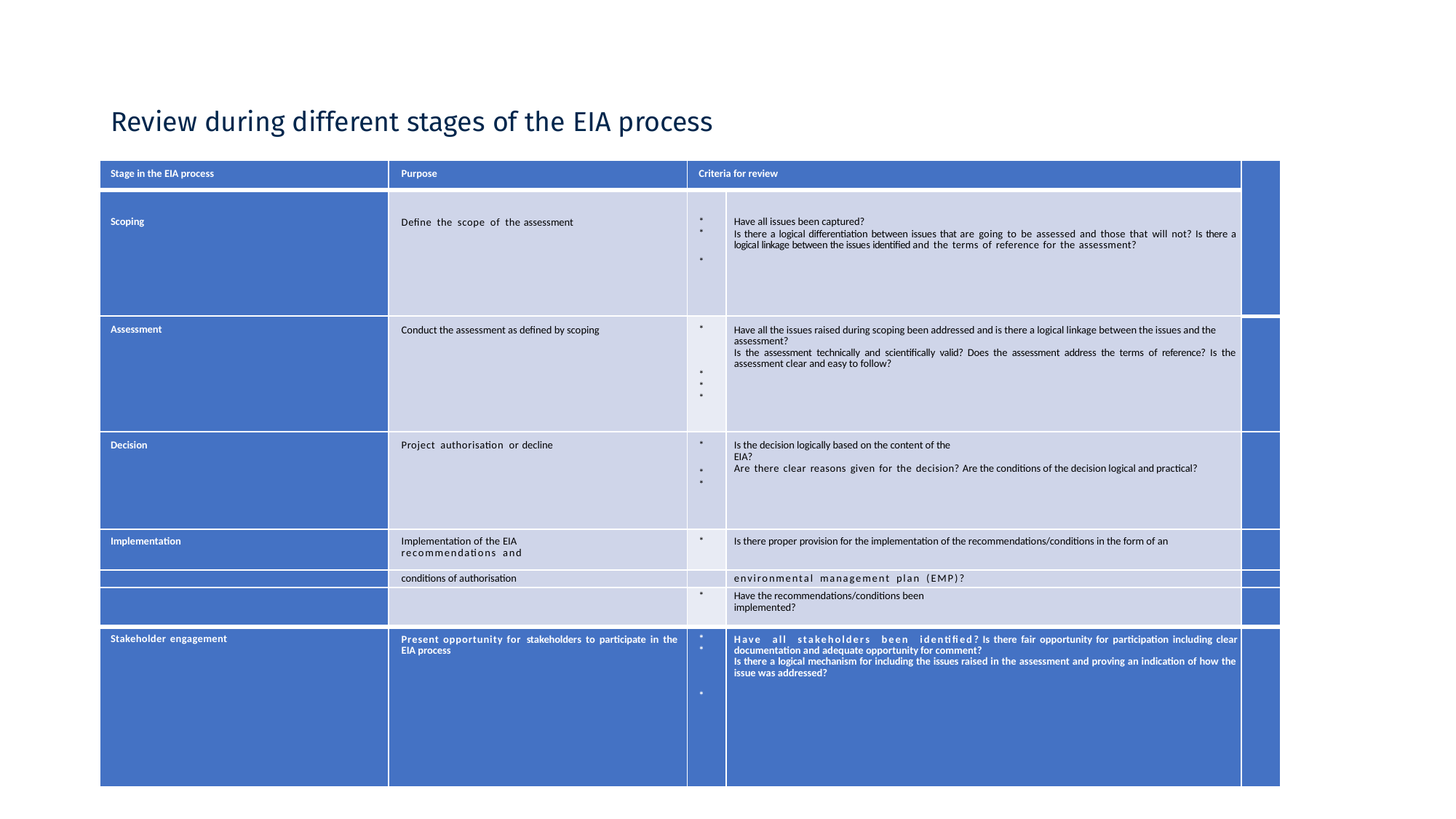

# Review during different stages of the EIA process
| Stage in the EIA process | Purpose | Criteria for review |  |  |
| --- | --- | --- | --- | --- |
| Scoping | Define the scope of the assessment | \* \*   \* | Have all issues been captured? Is there a logical differentiation between issues that are going to be assessed and those that will not? Is there a logical linkage between the issues identified and the terms of reference for the assessment? |  |
| Assessment | Conduct the assessment as defined by scoping | \*     \* \* \* | Have all the issues raised during scoping been addressed and is there a logical linkage between the issues and the assessment? Is the assessment technically and scientifically valid? Does the assessment address the terms of reference? Is the assessment clear and easy to follow? |  |
| Decision | Project authorisation or decline | \*   \* \* | Is the decision logically based on the content of the EIA? Are there clear reasons given for the decision? Are the conditions of the decision logical and practical? |  |
| Implementation | Implementation of the EIA recommendations and | \* | Is there proper provision for the implementation of the recommendations/conditions in the form of an |  |
|  | conditions of authorisation |  | environmental management plan (EMP)? |  |
|  |  | \* | Have the recommendations/conditions been implemented? |  |
| Stakeholder engagement | Present opportunity for stakeholders to participate in the EIA process | \* \*     \* | Have all stakeholders been identified? Is there fair opportunity for participation including clear documentation and adequate opportunity for comment? Is there a logical mechanism for including the issues raised in the assessment and proving an indication of how the issue was addressed? |  |